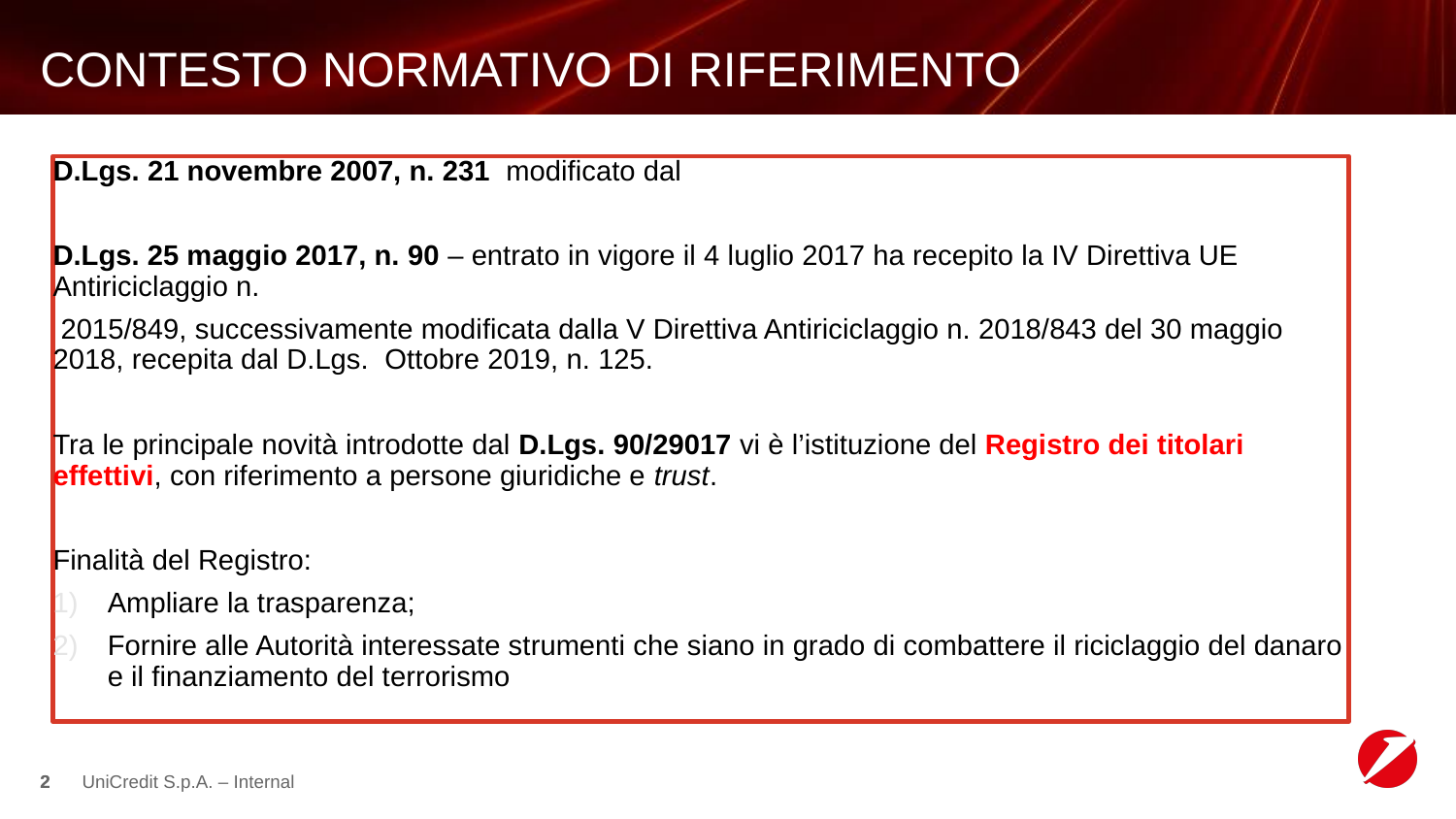

# CONTESTO NORMATIVO DI RIFERIMENTO
D.Lgs. 21 novembre 2007, n. 231  modificato dal

D.Lgs. 25 maggio 2017, n. 90 – entrato in vigore il 4 luglio 2017 ha recepito la IV Direttiva UE Antiriciclaggio n.
 2015/849, successivamente modificata dalla V Direttiva Antiriciclaggio n. 2018/843 del 30 maggio 2018, recepita dal D.Lgs.  Ottobre 2019, n. 125.

Tra le principale novità introdotte dal D.Lgs. 90/29017 vi è l’istituzione del Registro dei titolari effettivi, con riferimento a persone giuridiche e trust.

Finalità del Registro:
Ampliare la trasparenza;
Fornire alle Autorità interessate strumenti che siano in grado di combattere il riciclaggio del danaro e il finanziamento del terrorismo

UniCredit S.p.A. – Internal